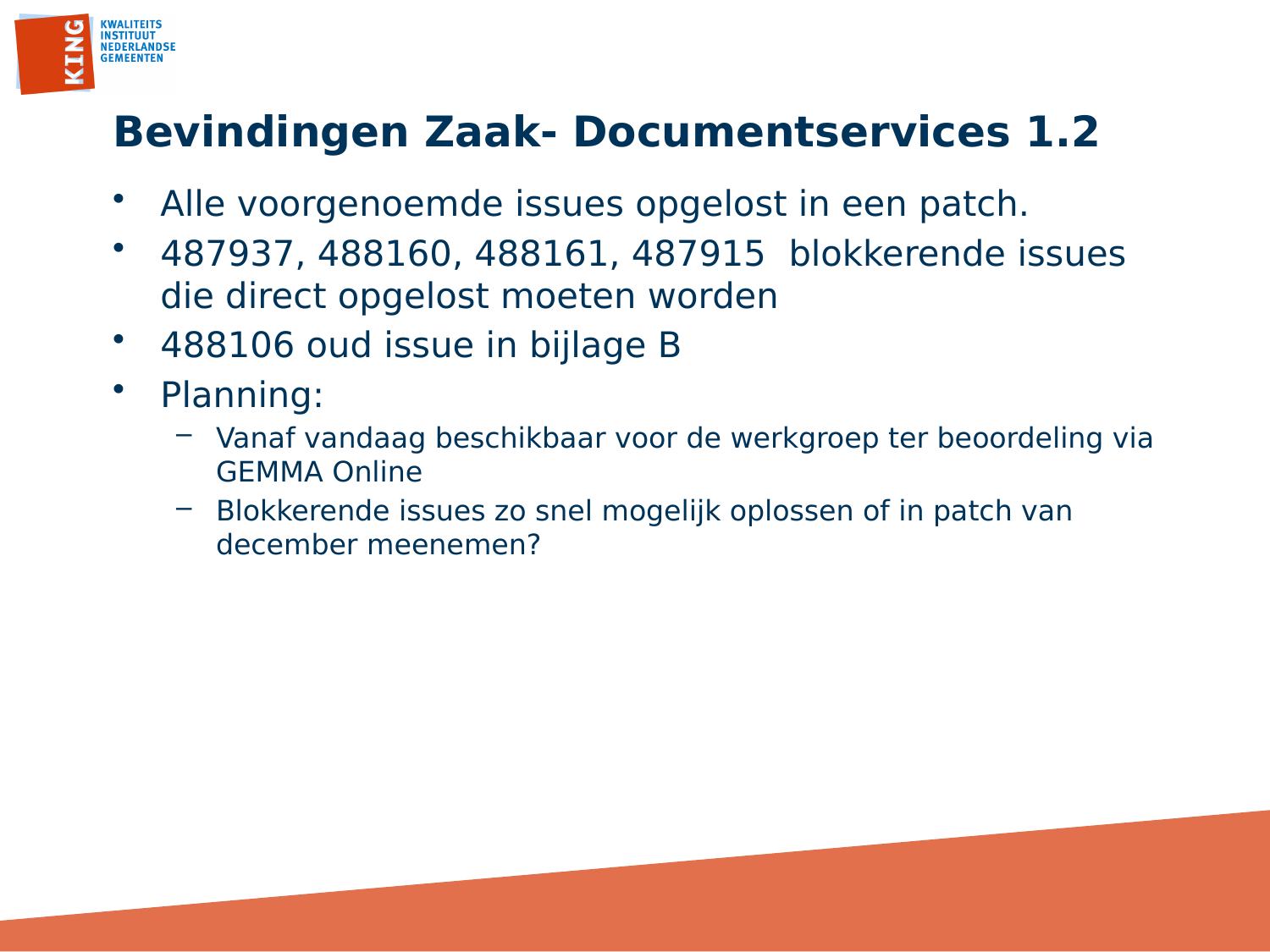

# Bevindingen Zaak- Documentservices 1.2
Alle voorgenoemde issues opgelost in een patch.
487937, 488160, 488161, 487915  blokkerende issues die direct opgelost moeten worden
488106 oud issue in bijlage B
Planning:
Vanaf vandaag beschikbaar voor de werkgroep ter beoordeling via GEMMA Online
Blokkerende issues zo snel mogelijk oplossen of in patch van december meenemen?